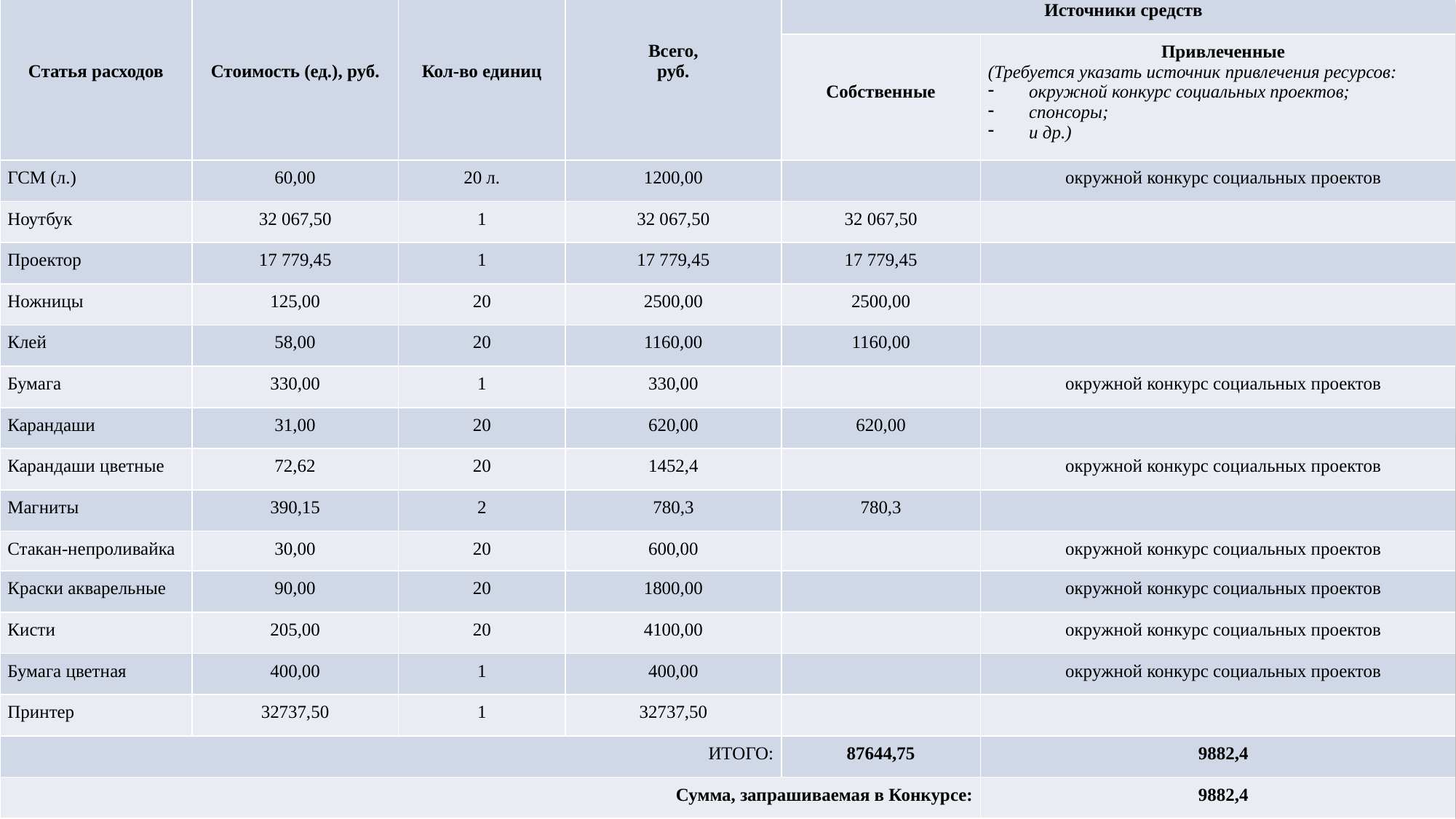

|  |  |  |  |  |  |
| --- | --- | --- | --- | --- | --- |
| Статья расходов | Стоимость (ед.), руб. | Кол-во единиц | Всего, руб. | Источники средств |  |
|  |  |  |  | Собственные | Привлеченные (Требуется указать источник привлечения ресурсов: окружной конкурс социальных проектов; спонсоры; и др.) |
| ГСМ (л.) | 60,00 | 20 л. | 1200,00 |  | окружной конкурс социальных проектов |
| Ноутбук | 32 067,50 | 1 | 32 067,50 | 32 067,50 |  |
| Проектор | 17 779,45 | 1 | 17 779,45 | 17 779,45 |  |
| Ножницы | 125,00 | 20 | 2500,00 | 2500,00 |  |
| Клей | 58,00 | 20 | 1160,00 | 1160,00 |  |
| Бумага | 330,00 | 1 | 330,00 |  | окружной конкурс социальных проектов |
| Карандаши | 31,00 | 20 | 620,00 | 620,00 |  |
| Карандаши цветные | 72,62 | 20 | 1452,4 |  | окружной конкурс социальных проектов |
| Магниты | 390,15 | 2 | 780,3 | 780,3 |  |
| Стакан-непроливайка | 30,00 | 20 | 600,00 |  | окружной конкурс социальных проектов |
| Краски акварельные | 90,00 | 20 | 1800,00 |  | окружной конкурс социальных проектов |
| Кисти | 205,00 | 20 | 4100,00 |  | окружной конкурс социальных проектов |
| Бумага цветная | 400,00 | 1 | 400,00 |  | окружной конкурс социальных проектов |
| Принтер | 32737,50 | 1 | 32737,50 |  |  |
| ИТОГО: |  |  |  | 87644,75 | 9882,4 |
| Сумма, запрашиваемая в Конкурсе: |  |  |  |  | 9882,4 |